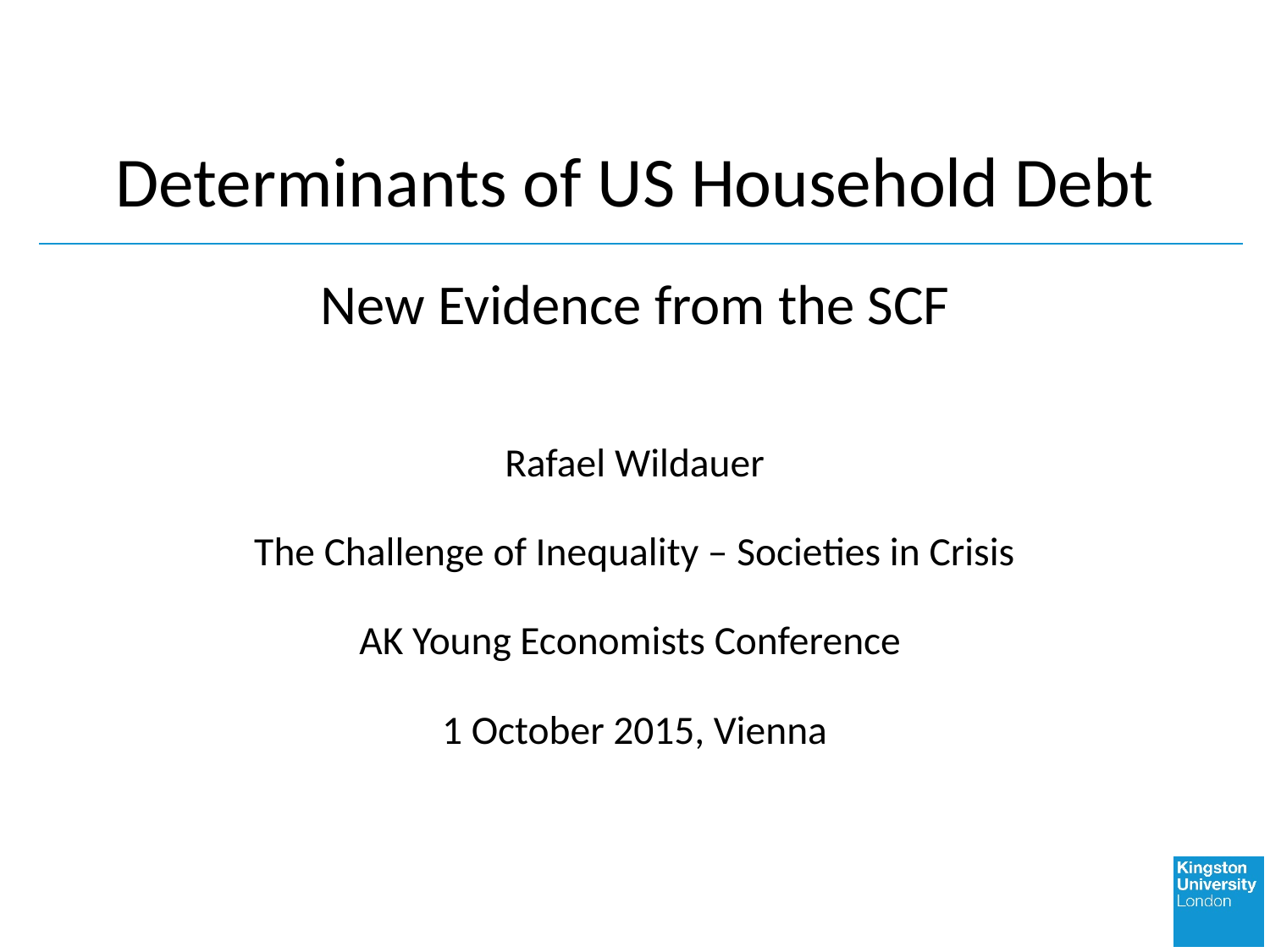

# Determinants of US Household Debt New Evidence from the SCF

Rafael Wildauer
The Challenge of Inequality – Societies in Crisis
AK Young Economists Conference
1 October 2015, Vienna